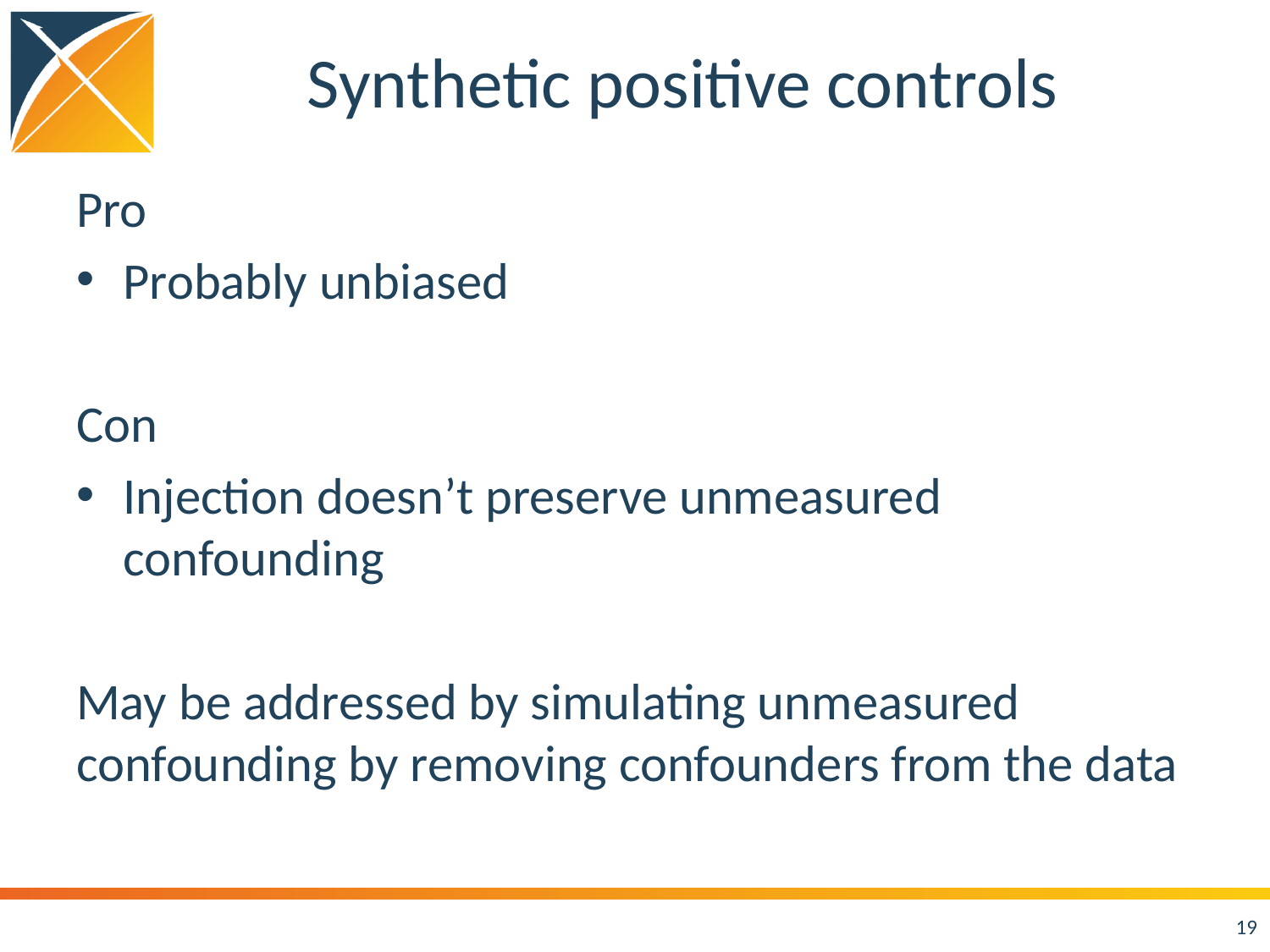

# Synthetic positive controls
Pro
Probably unbiased

Con
Injection doesn’t preserve unmeasured confounding

May be addressed by simulating unmeasured confounding by removing confounders from the data

19